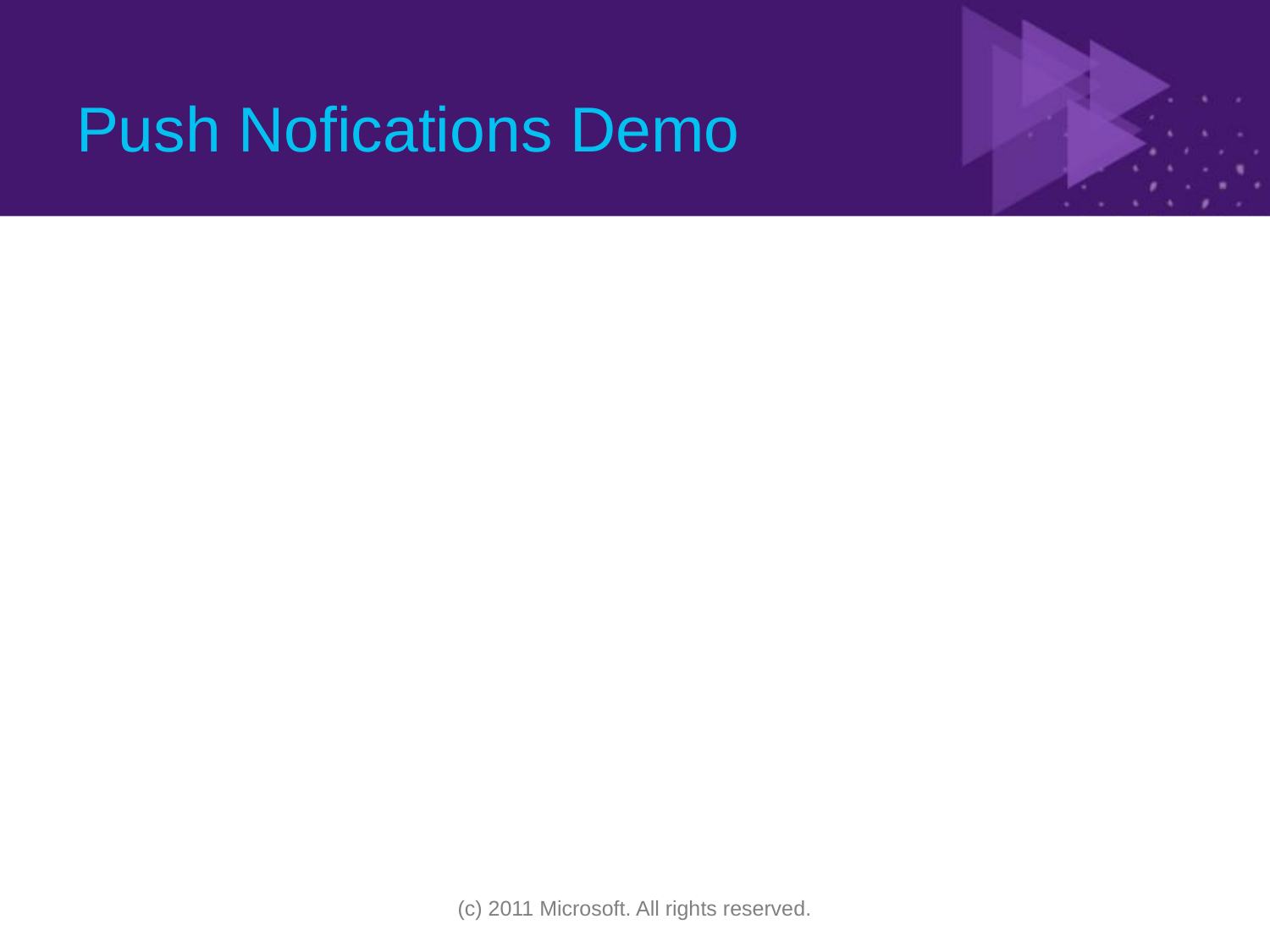

# Push Nofications Demo

(c) 2011 Microsoft. All rights reserved.